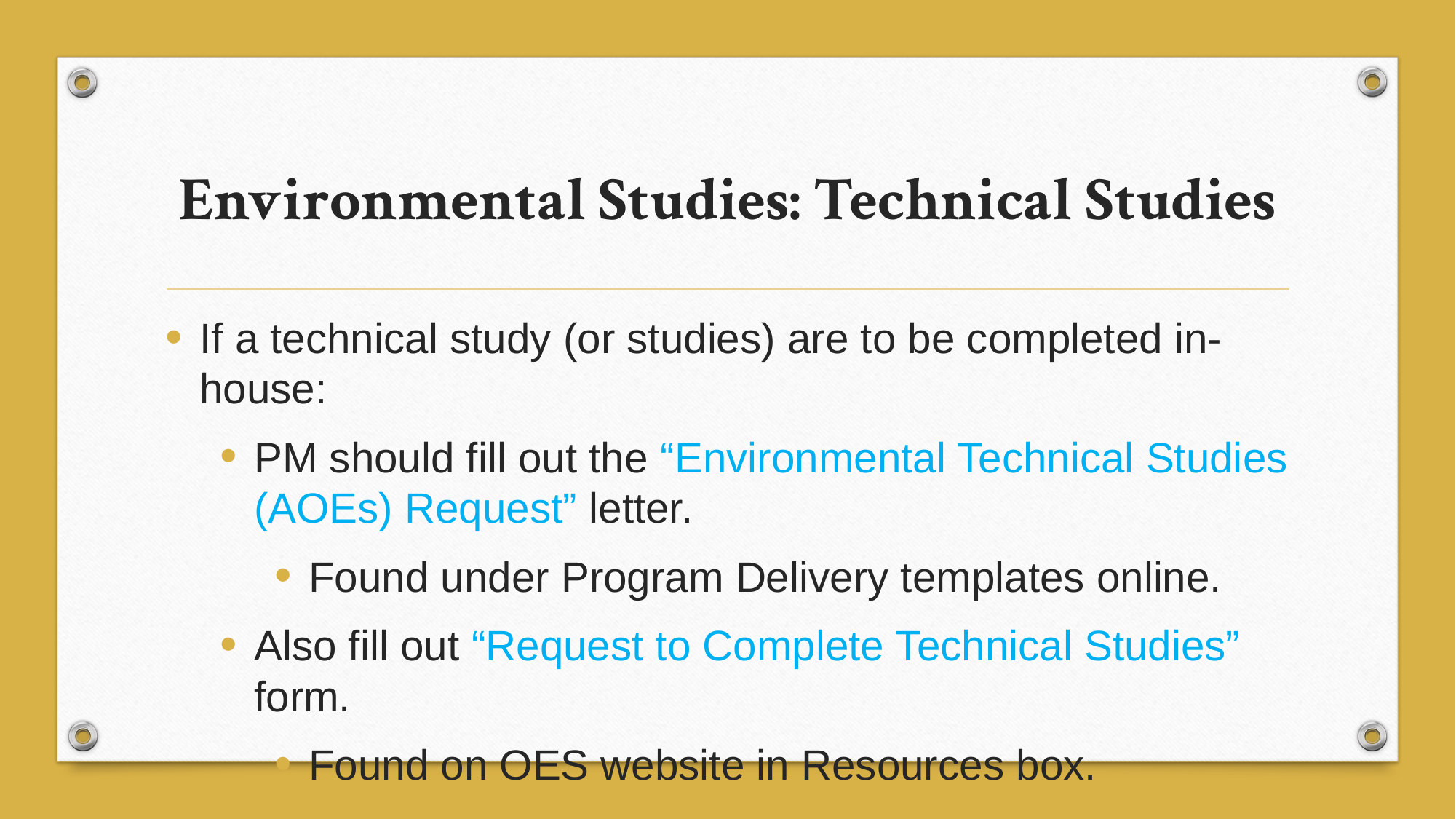

# Environmental Studies: Technical Studies
If a technical study (or studies) are to be completed in-house:
PM should fill out the “Environmental Technical Studies (AOEs) Request” letter.
Found under Program Delivery templates online.
Also fill out “Request to Complete Technical Studies” form.
Found on OES website in Resources box.